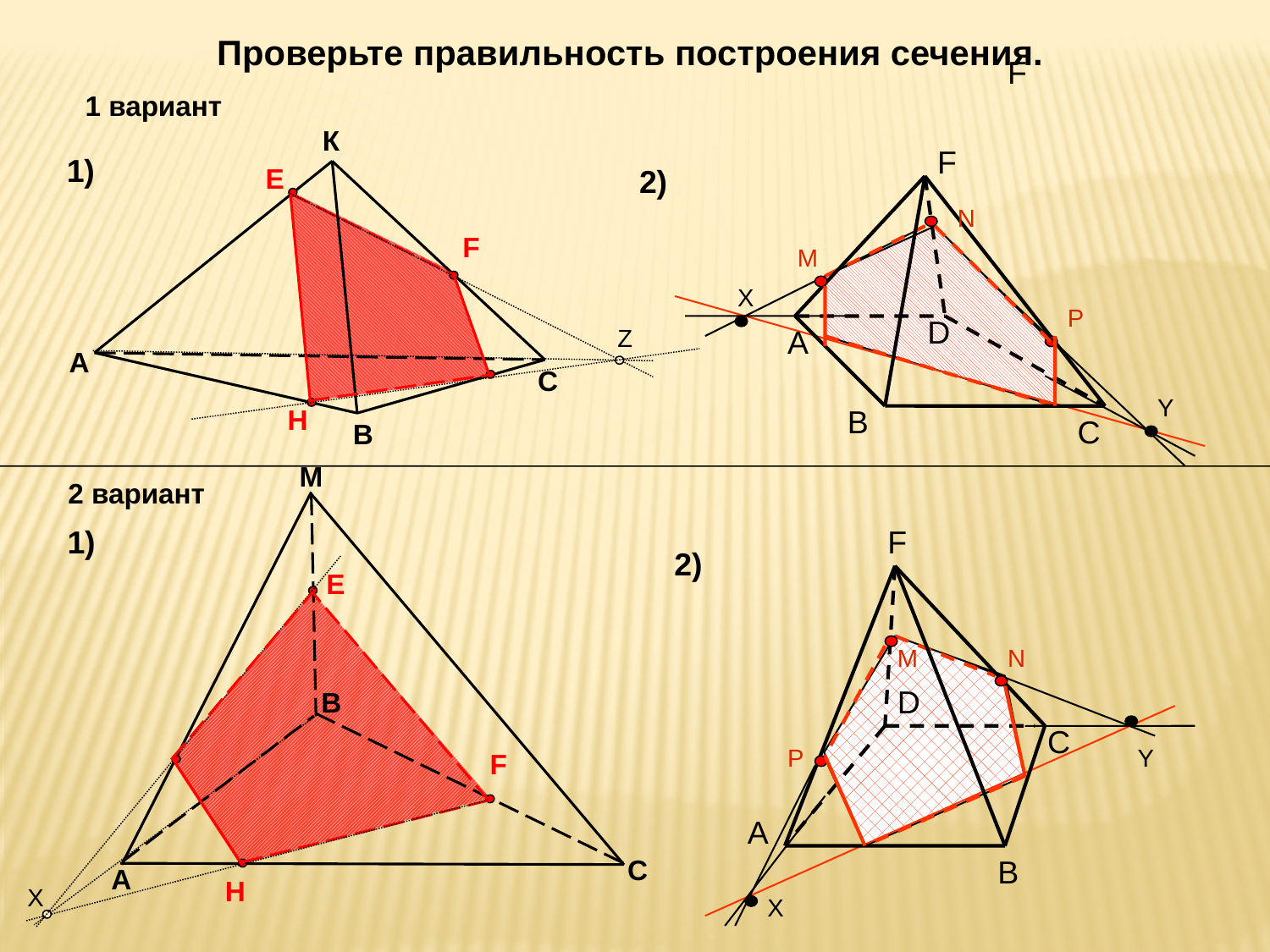

Проверьте правильность построения сечения.
F
1 вариант
К
F
1)
E
2)

N

F

M

X

P
D
Z

А

A

С

Y
H
B

C
В

M

2 вариант

1)

F
2)

E

M

N

D

В

C

P
Y
F

А

С

B
A

H
X
X